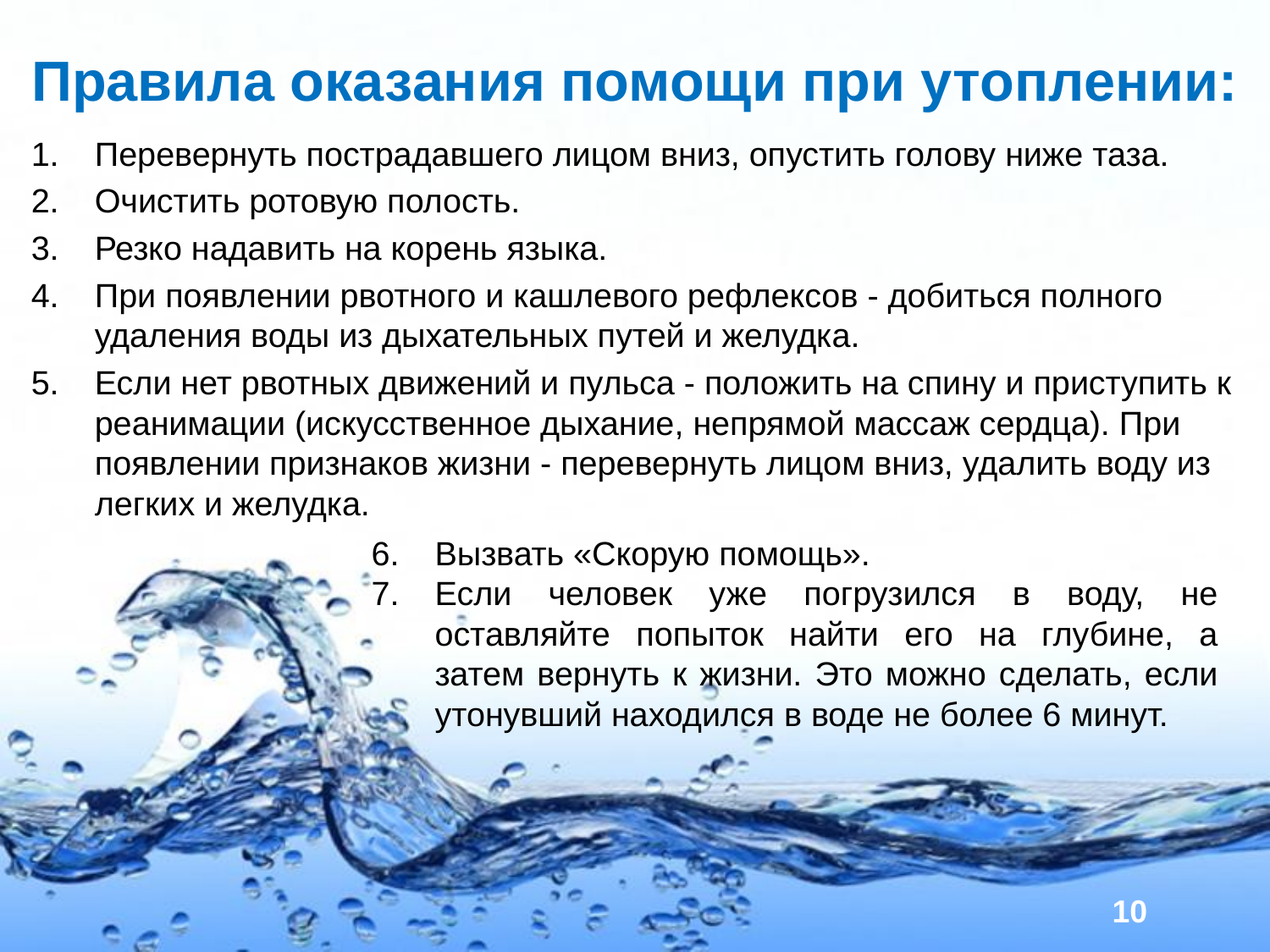

# Правила оказания помощи при утоплении:
Перевернуть пострадавшего лицом вниз, опустить голову ниже таза.
Очистить ротовую полость.
Резко надавить на корень языка.
При появлении рвотного и кашлевого рефлексов - добиться полного удаления воды из дыхательных путей и желудка.
Если нет рвотных движений и пульса - положить на спину и приступить к реанимации (искусственное дыхание, непрямой массаж сердца). При появлении признаков жизни - перевернуть лицом вниз, удалить воду из легких и желудка.
Вызвать «Скорую помощь».
Если человек уже погрузился в воду, не оставляйте попыток найти его на глубине, а затем вернуть к жизни. Это можно сделать, если утонувший находился в воде не более 6 минут.
10